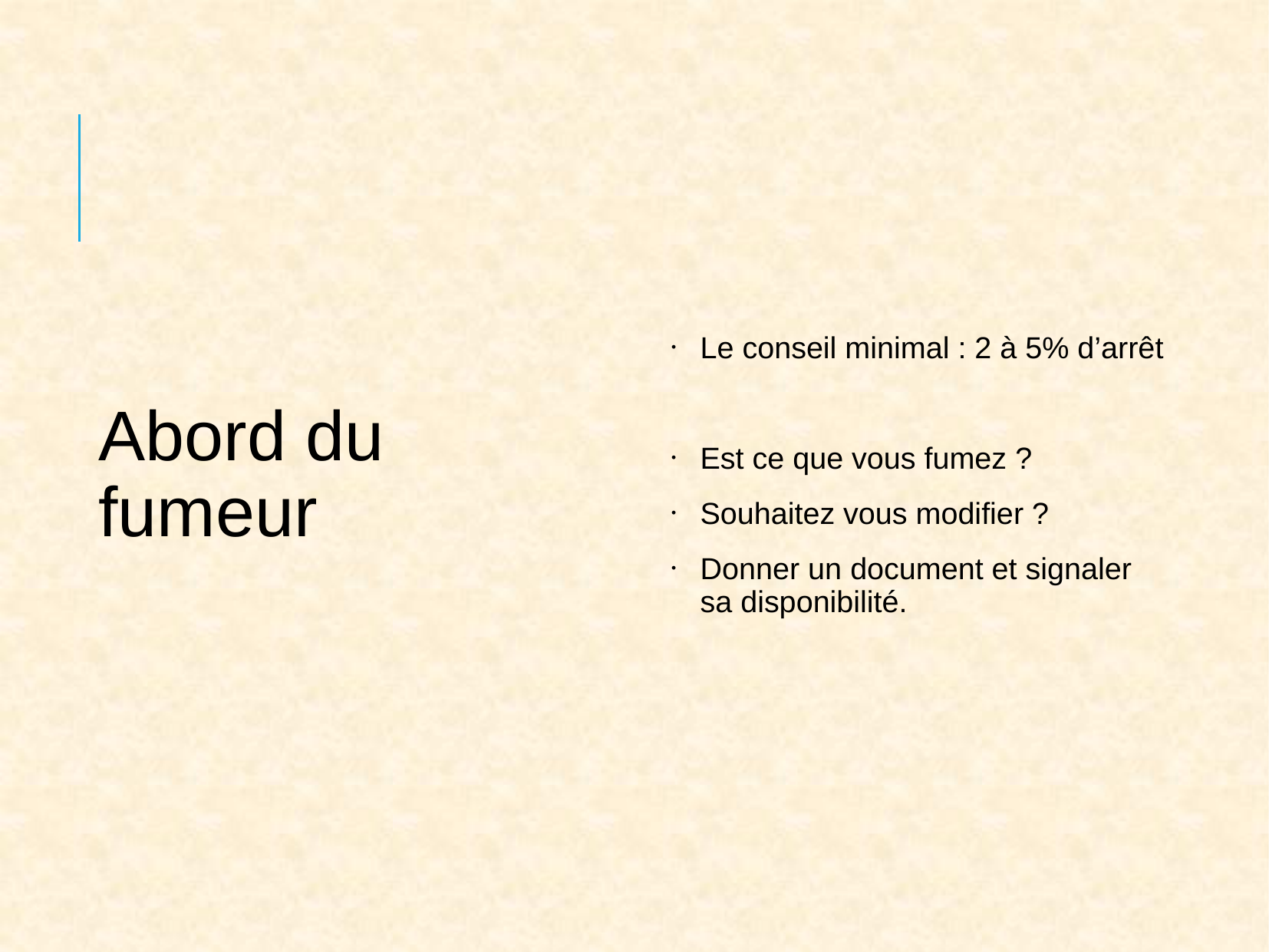

Abord du fumeur
Le conseil minimal : 2 à 5% d’arrêt

Est ce que vous fumez ?
Souhaitez vous modifier ?
Donner un document et signaler  sa disponibilité.